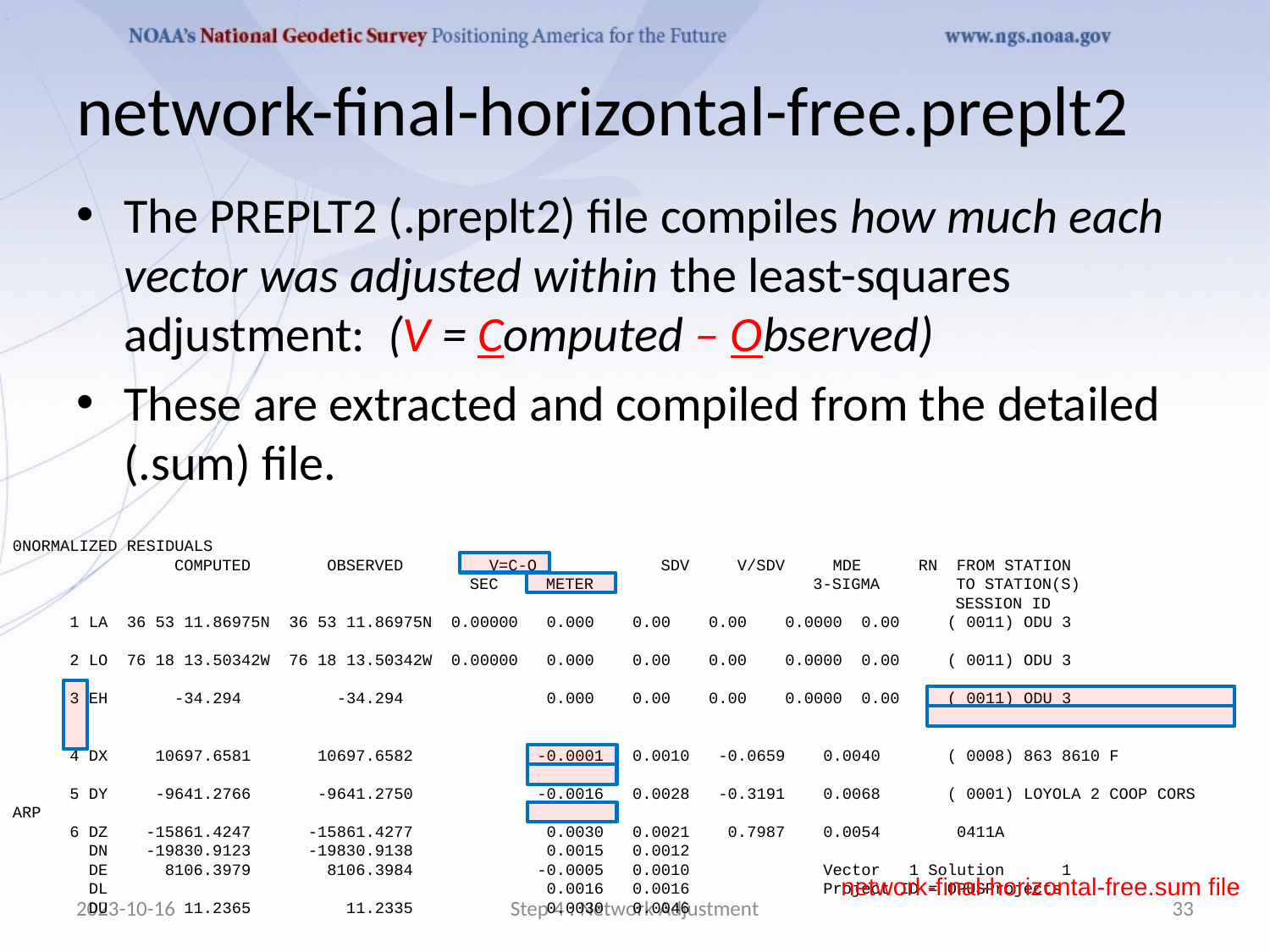

# network-final-horizontal-free.preplt2
The PREPLT2 (.preplt2) file compiles how much each vector was adjusted within the least-squares adjustment:  (V = Computed – Observed)
These are extracted and compiled from the detailed (.sum) file.
0NORMALIZED RESIDUALS
                 COMPUTED        OBSERVED         V=C-O             SDV     V/SDV     MDE      RN  FROM STATION
                                                SEC     METER                       3-SIGMA        TO STATION(S)
                                                                                                   SESSION ID
      1 LA  36 53 11.86975N  36 53 11.86975N  0.00000   0.000    0.00    0.00    0.0000  0.00     ( 0011) ODU 3
      2 LO  76 18 13.50342W  76 18 13.50342W  0.00000   0.000    0.00    0.00    0.0000  0.00     ( 0011) ODU 3
      3 EH       -34.294          -34.294               0.000    0.00    0.00    0.0000  0.00     ( 0011) ODU 3

      4 DX     10697.6581       10697.6582             -0.0001   0.0010   -0.0659    0.0040       ( 0008) 863 8610 F
      5 DY     -9641.2766       -9641.2750             -0.0016   0.0028   -0.3191    0.0068       ( 0001) LOYOLA 2 COOP CORS ARP
      6 DZ    -15861.4247      -15861.4277              0.0030   0.0021    0.7987    0.0054        0411A
        DN    -19830.9123      -19830.9138              0.0015   0.0012
        DE      8106.3979        8106.3984             -0.0005   0.0010              Vector   1 Solution      1
        DL                                              0.0016   0.0016              Project ID = OPUSProjects
        DU        11.2365          11.2335              0.0030   0.0046

network-final-horizontal-free.sum file
2023-10-16
Step 4 : Network Adjustment
33